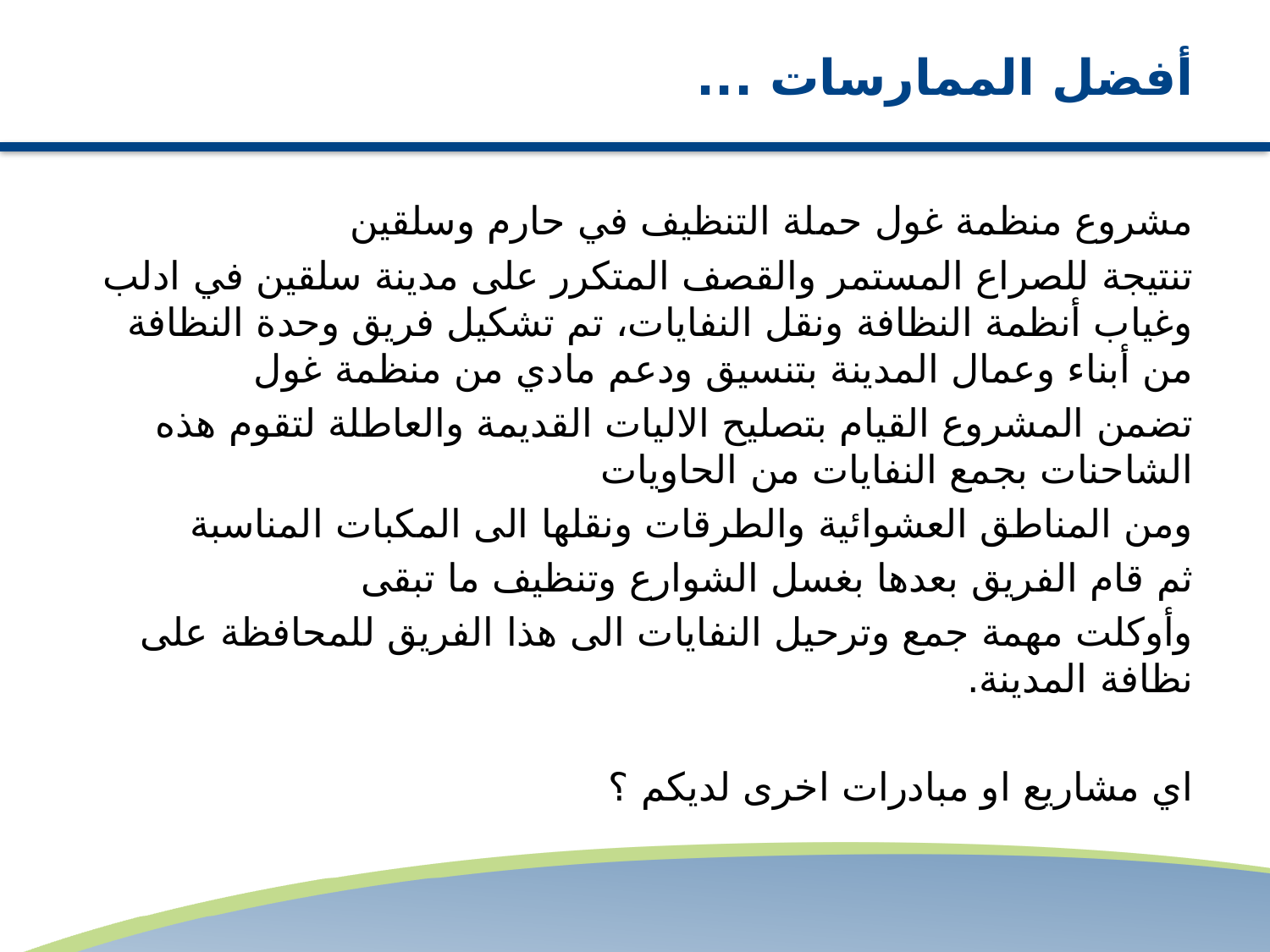

# أفضل الممارسات ...
مشروع منظمة غول حملة التنظيف في حارم وسلقين
تنتيجة للصراع المستمر والقصف المتكرر على مدينة سلقين في ادلب وغياب أنظمة النظافة ونقل النفايات، تم تشكيل فريق وحدة النظافة من أبناء وعمال المدينة بتنسيق ودعم مادي من منظمة غول
تضمن المشروع القيام بتصليح الاليات القديمة والعاطلة لتقوم هذه الشاحنات بجمع النفايات من الحاويات
ومن المناطق العشوائية والطرقات ونقلها الى المكبات المناسبة
ثم قام الفريق بعدها بغسل الشوارع وتنظيف ما تبقى
وأوكلت مهمة جمع وترحيل النفايات الى هذا الفريق للمحافظة على نظافة المدينة.

اي مشاريع او مبادرات اخرى لديكم ؟